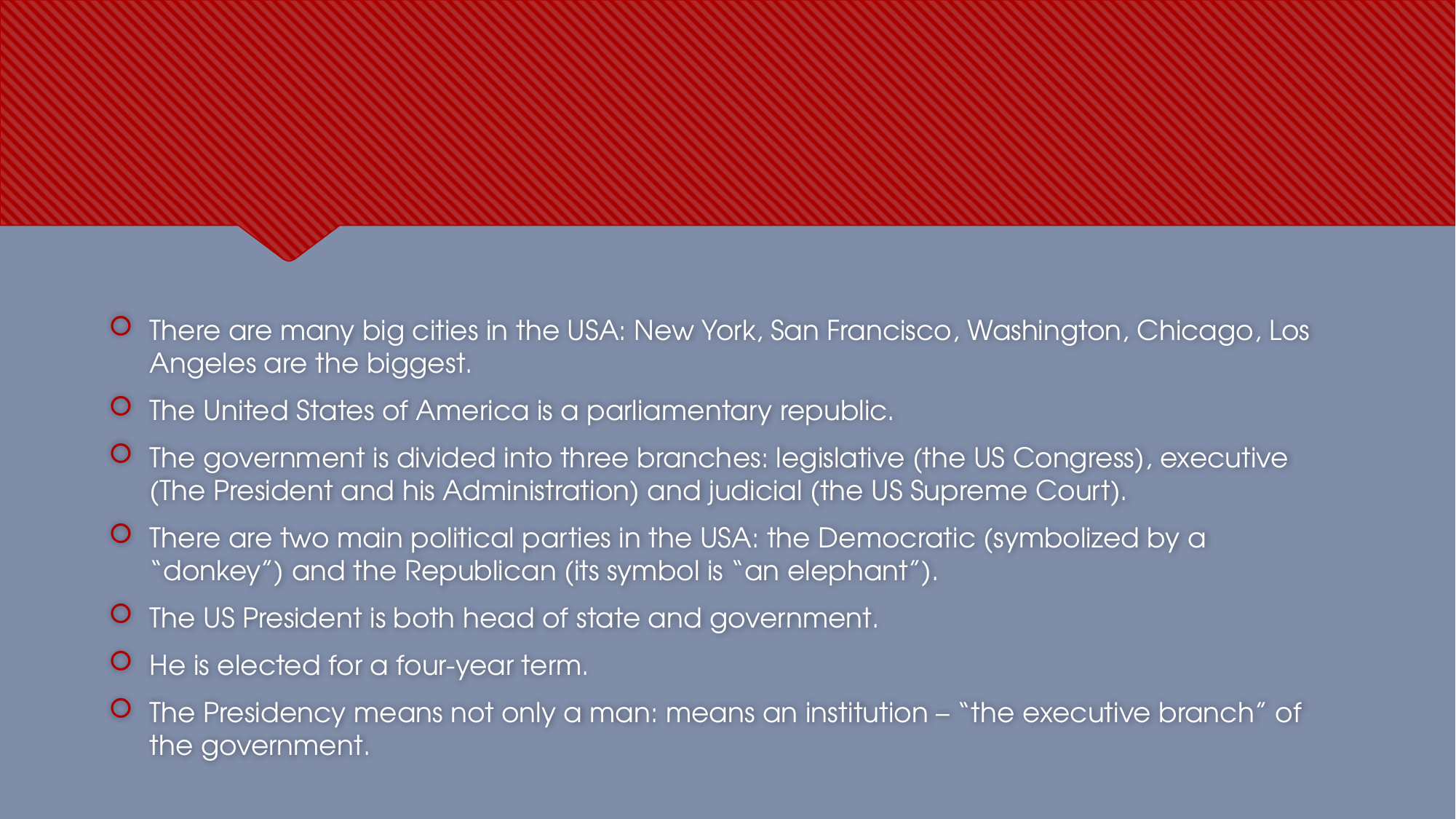

#
There are many big cities in the USA: New York, San Francisco, Washington, Chicago, Los Angeles are the biggest.
The United States of America is a parliamentary republic.
The government is divided into three branches: legislative (the US Congress), executive (The President and his Administration) and judicial (the US Supreme Court).
There are two main political parties in the USA: the Democratic (symbolized by a “donkey”) and the Republican (its symbol is “an elephant”).
The US President is both head of state and government.
He is elected for a four-year term.
The Presidency means not only a man: means an institution – “the executive branch” of the government.